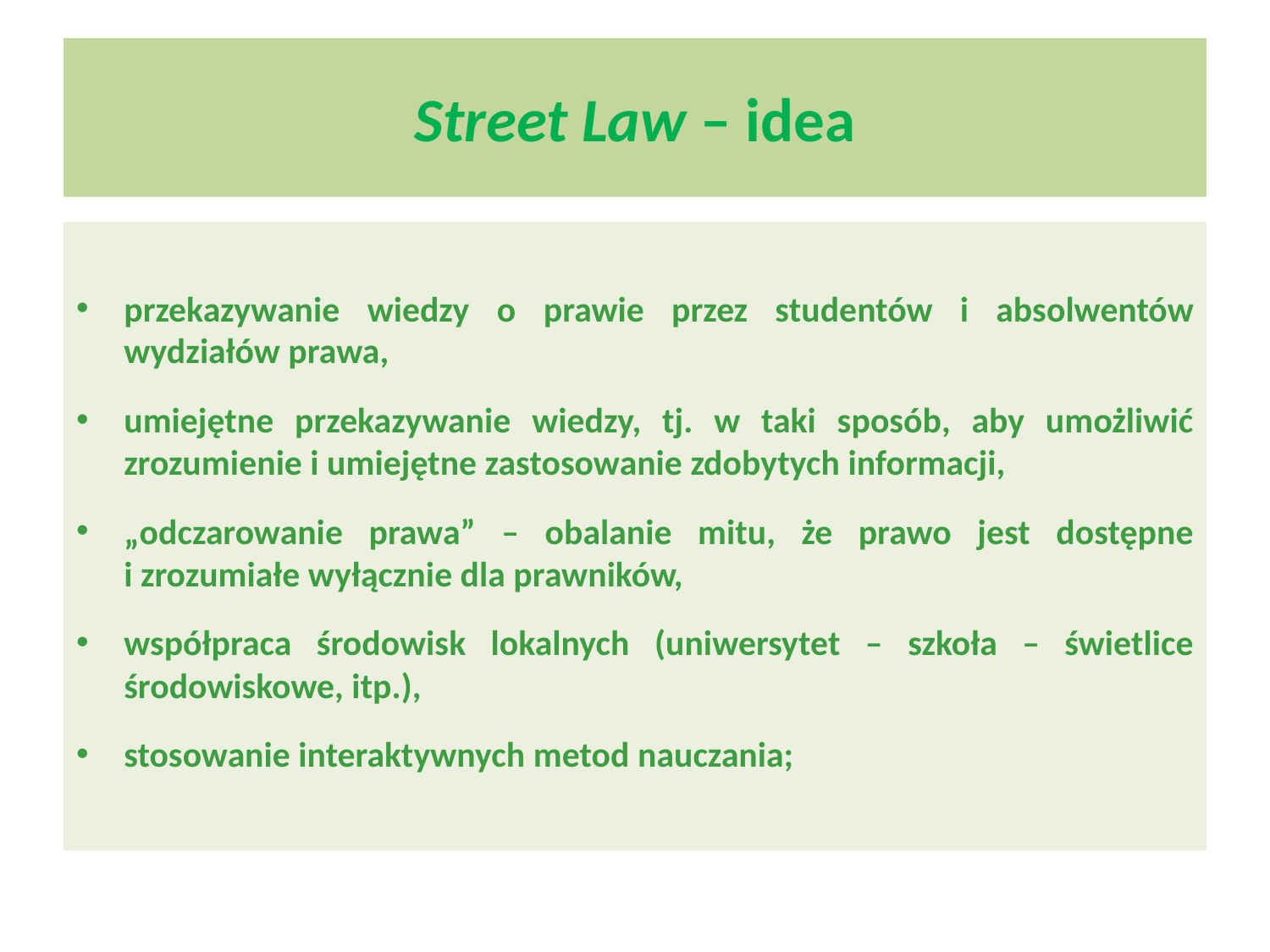

# Street Law – idea

przekazywanie wiedzy o prawie przez studentów i absolwentów wydziałów prawa,

umiejętne przekazywanie wiedzy, tj. w taki sposób, aby umożliwić zrozumienie i umiejętne zastosowanie zdobytych informacji,

„odczarowanie prawa” – obalanie mitu, że prawo jest dostępne
i zrozumiałe wyłącznie dla prawników,

współpraca środowisk lokalnych (uniwersytet – szkoła – świetlice środowiskowe, itp.),

stosowanie interaktywnych metod nauczania;